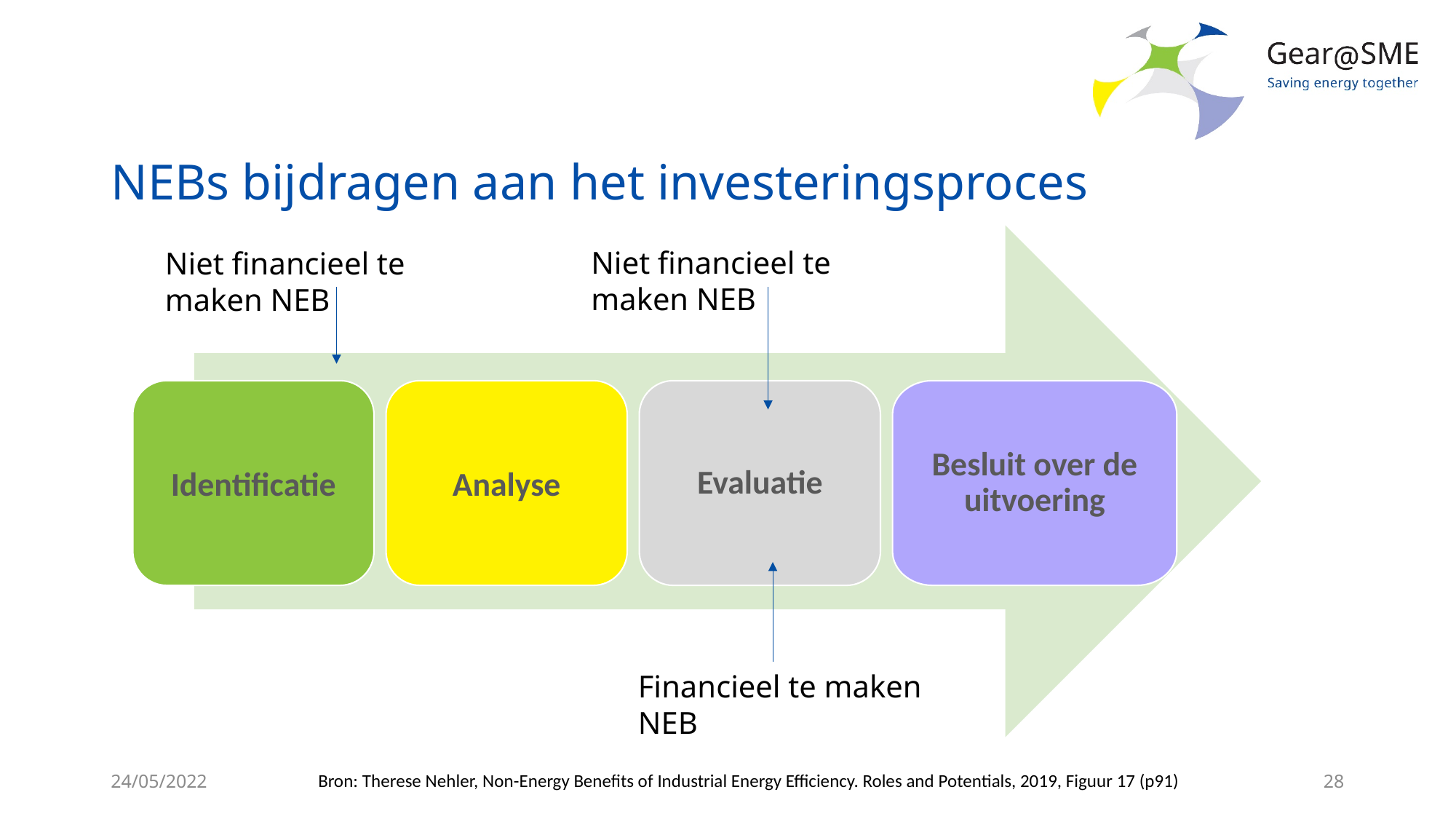

# NEBs bijdragen aan het investeringsproces

Identificatie
Analyse
Evaluatie
Besluit over de uitvoering
Niet financieel te maken NEB
Niet financieel te maken NEB
Financieel te maken NEB

24/05/2022
28
Bron: Therese Nehler, Non-Energy Benefits of Industrial Energy Efficiency. Roles and Potentials, 2019, Figuur 17 (p91)